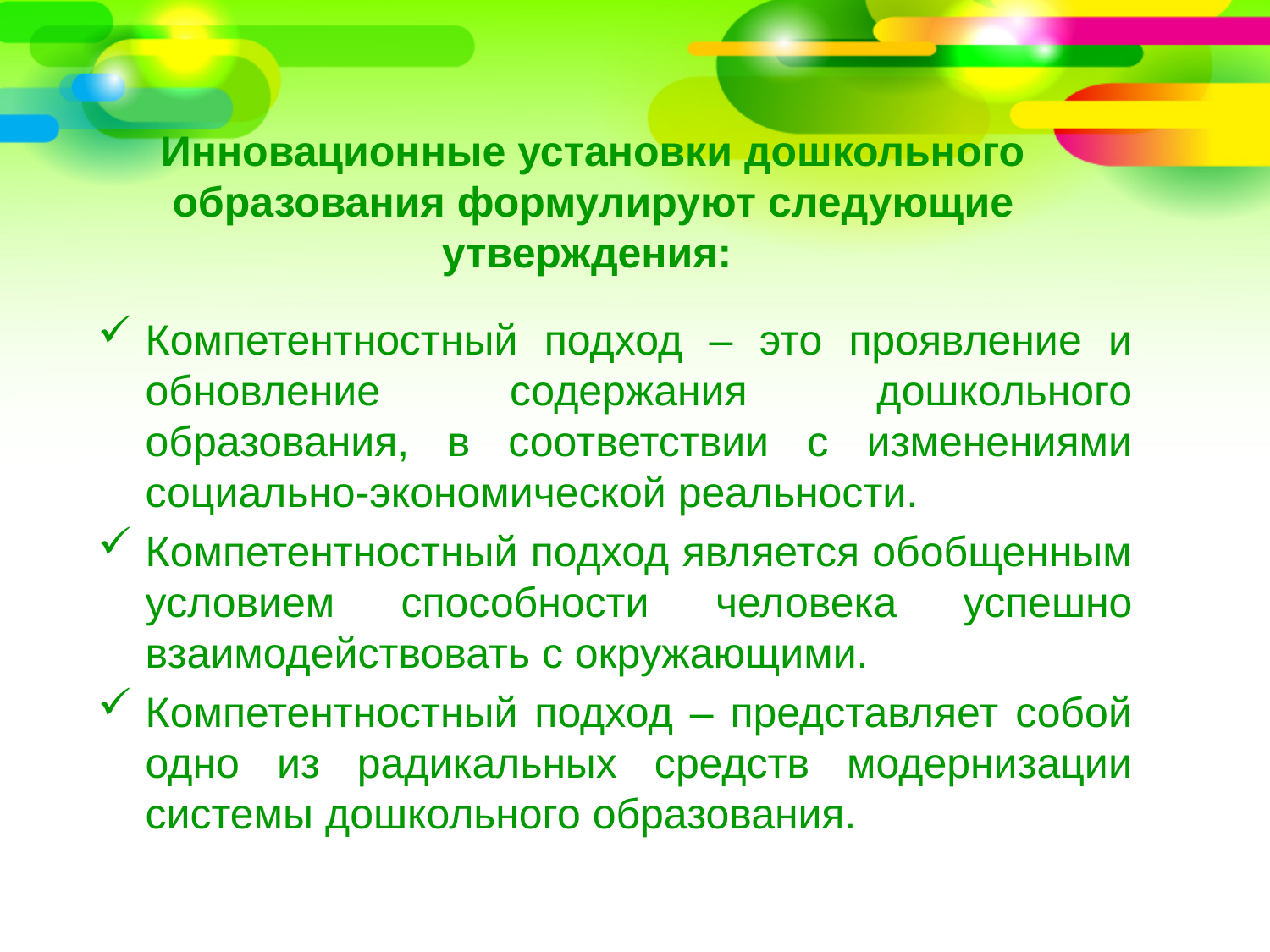

# Инновационные установки дошкольного образования формулируют следующие утверждения:
Компетентностный подход – это проявление и обновление содержания дошкольного образования, в соответствии с изменениями социально-экономической реальности.
Компетентностный подход является обобщенным условием способности человека успешно взаимодействовать с окружающими.
Компетентностный подход – представляет собой одно из радикальных средств модернизации системы дошкольного образования.